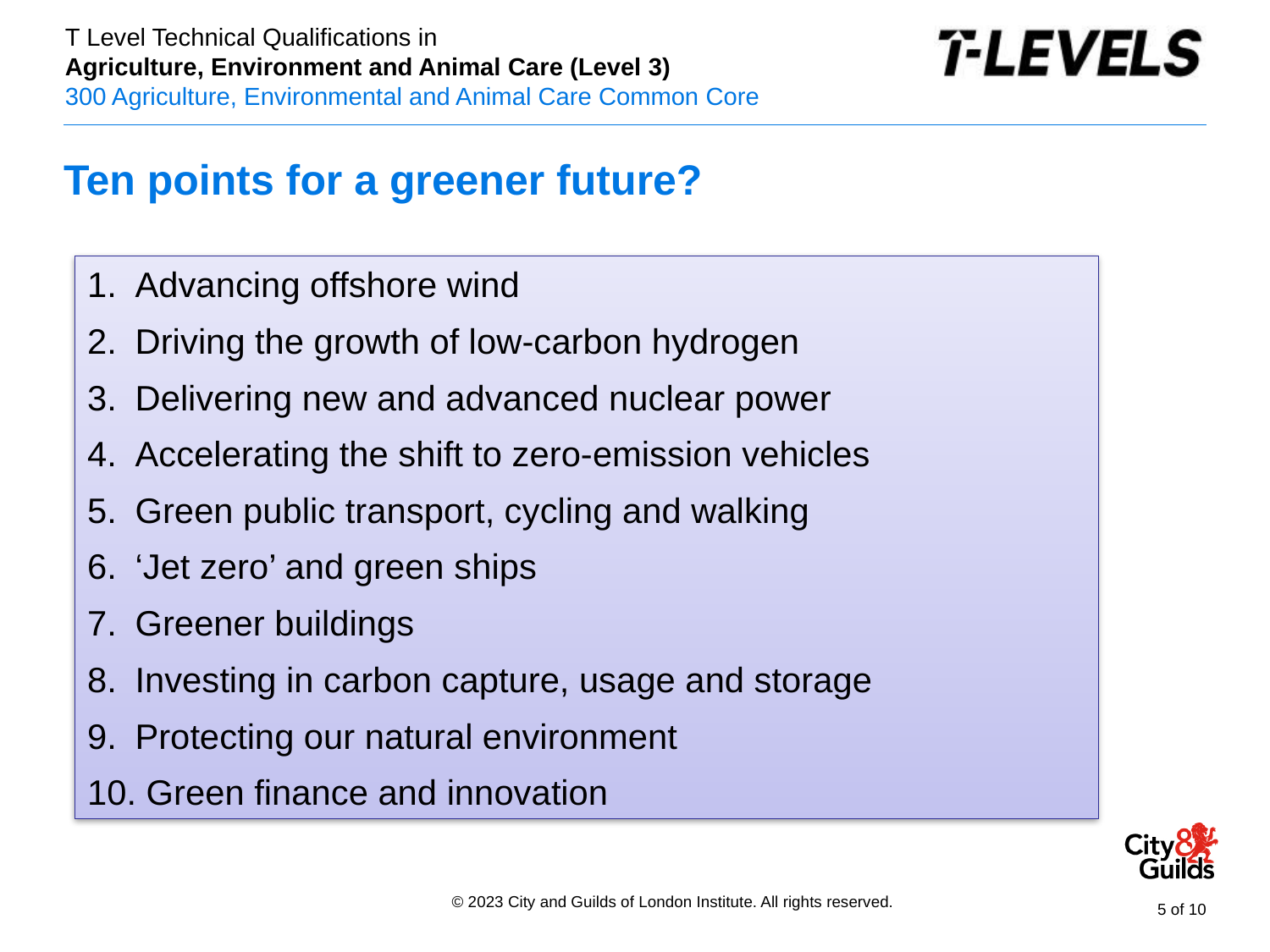

# Ten points for a greener future?
Advancing offshore wind
Driving the growth of low-carbon hydrogen
Delivering new and advanced nuclear power
Accelerating the shift to zero-emission vehicles
Green public transport, cycling and walking
‘Jet zero’ and green ships
Greener buildings
Investing in carbon capture, usage and storage
Protecting our natural environment
 Green finance and innovation